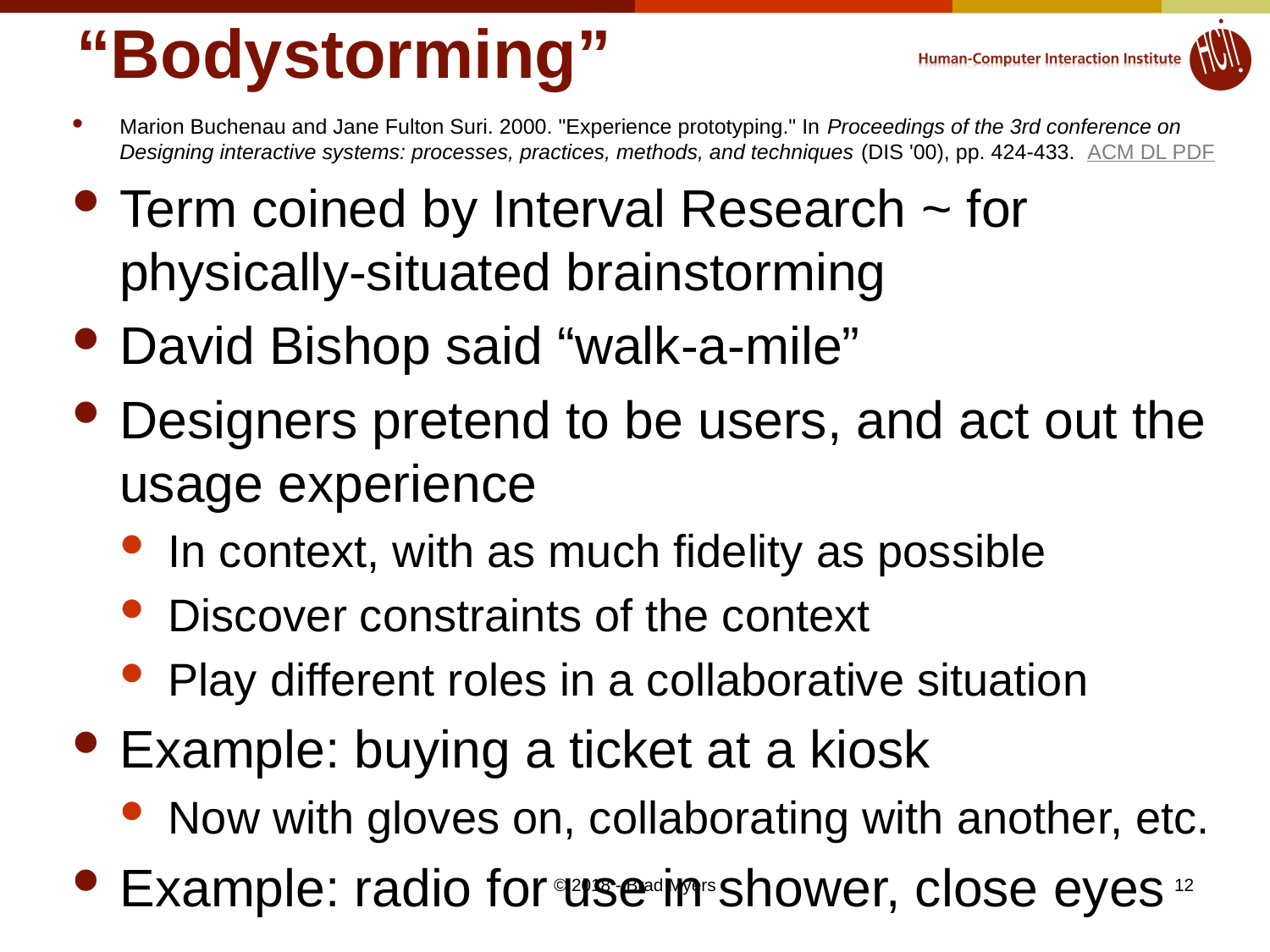

# “Bodystorming”
Marion Buchenau and Jane Fulton Suri. 2000. "Experience prototyping." In Proceedings of the 3rd conference on Designing interactive systems: processes, practices, methods, and techniques (DIS '00), pp. 424-433.  ACM DL PDF
Term coined by Interval Research ~ for physically-situated brainstorming
David Bishop said “walk-a-mile”
Designers pretend to be users, and act out the usage experience
In context, with as much fidelity as possible
Discover constraints of the context
Play different roles in a collaborative situation
Example: buying a ticket at a kiosk
Now with gloves on, collaborating with another, etc.
Example: radio for use in shower, close eyes
© 2018 - Brad Myers
12